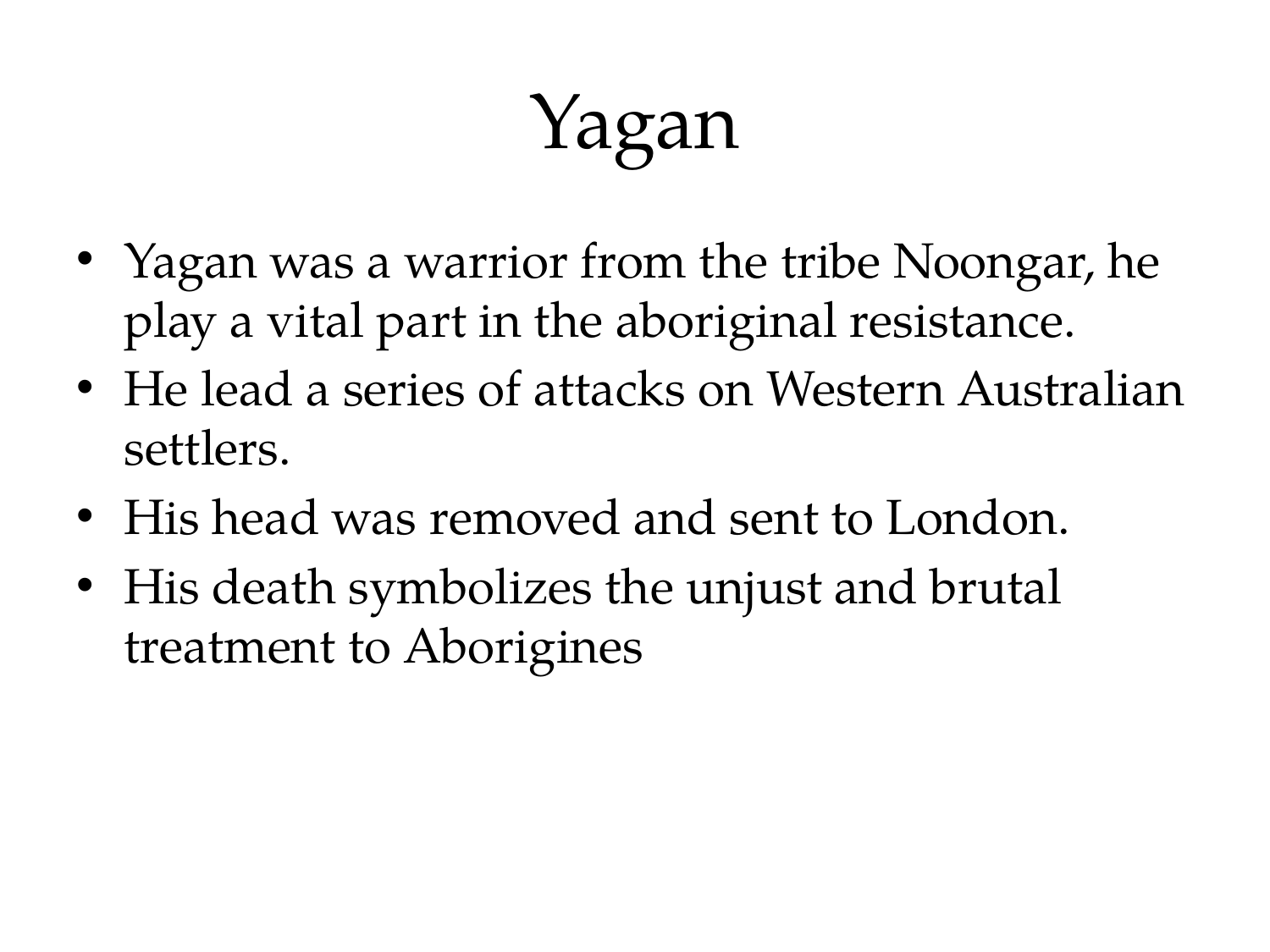

# Yagan
Yagan was a warrior from the tribe Noongar, he play a vital part in the aboriginal resistance.
He lead a series of attacks on Western Australian settlers.
His head was removed and sent to London.
His death symbolizes the unjust and brutal treatment to Aborigines